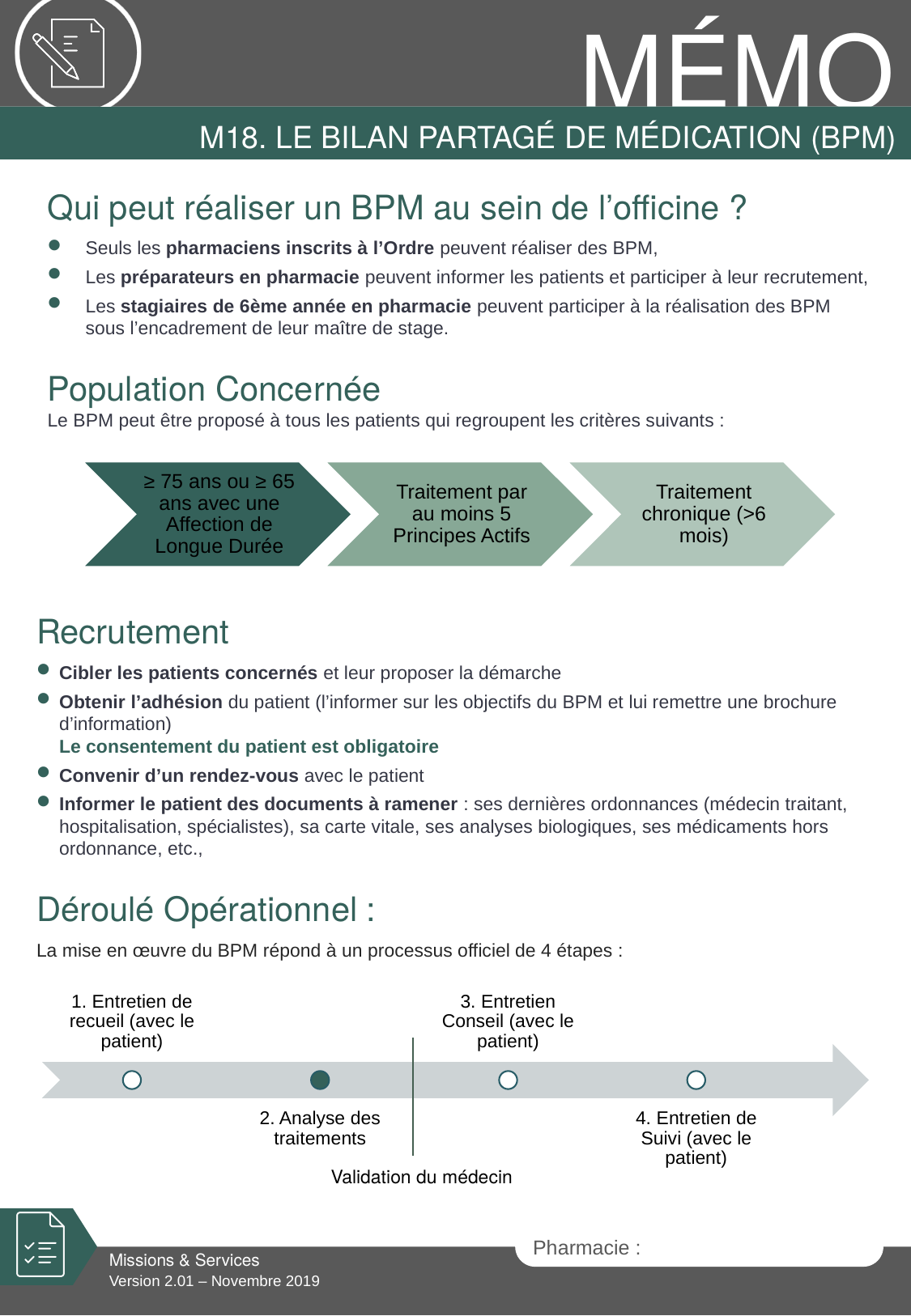

# M18. le Bilan Partagé de Médication (BPM)
Qui peut réaliser un BPM au sein de l’officine ?
Seuls les pharmaciens inscrits à l’Ordre peuvent réaliser des BPM,
Les préparateurs en pharmacie peuvent informer les patients et participer à leur recrutement,
Les stagiaires de 6ème année en pharmacie peuvent participer à la réalisation des BPM sous l’encadrement de leur maître de stage.

Population Concernée
Le BPM peut être proposé à tous les patients qui regroupent les critères suivants :

≥ 75 ans ou ≥ 65 ans avec une Affection de Longue Durée
Traitement par au moins 5 Principes Actifs
Traitement chronique (>6 mois)
Recrutement
Cibler les patients concernés et leur proposer la démarche
Obtenir l’adhésion du patient (l’informer sur les objectifs du BPM et lui remettre une brochure d’information)
Le consentement du patient est obligatoire
Convenir d’un rendez-vous avec le patient
Informer le patient des documents à ramener : ses dernières ordonnances (médecin traitant, hospitalisation, spécialistes), sa carte vitale, ses analyses biologiques, ses médicaments hors ordonnance, etc.,
Déroulé Opérationnel :
La mise en œuvre du BPM répond à un processus officiel de 4 étapes :
1. Entretien de recueil (avec le patient)
2. Analyse des traitements
3. Entretien Conseil (avec le patient)
4. Entretien de Suivi (avec le patient)
Validation du médecin